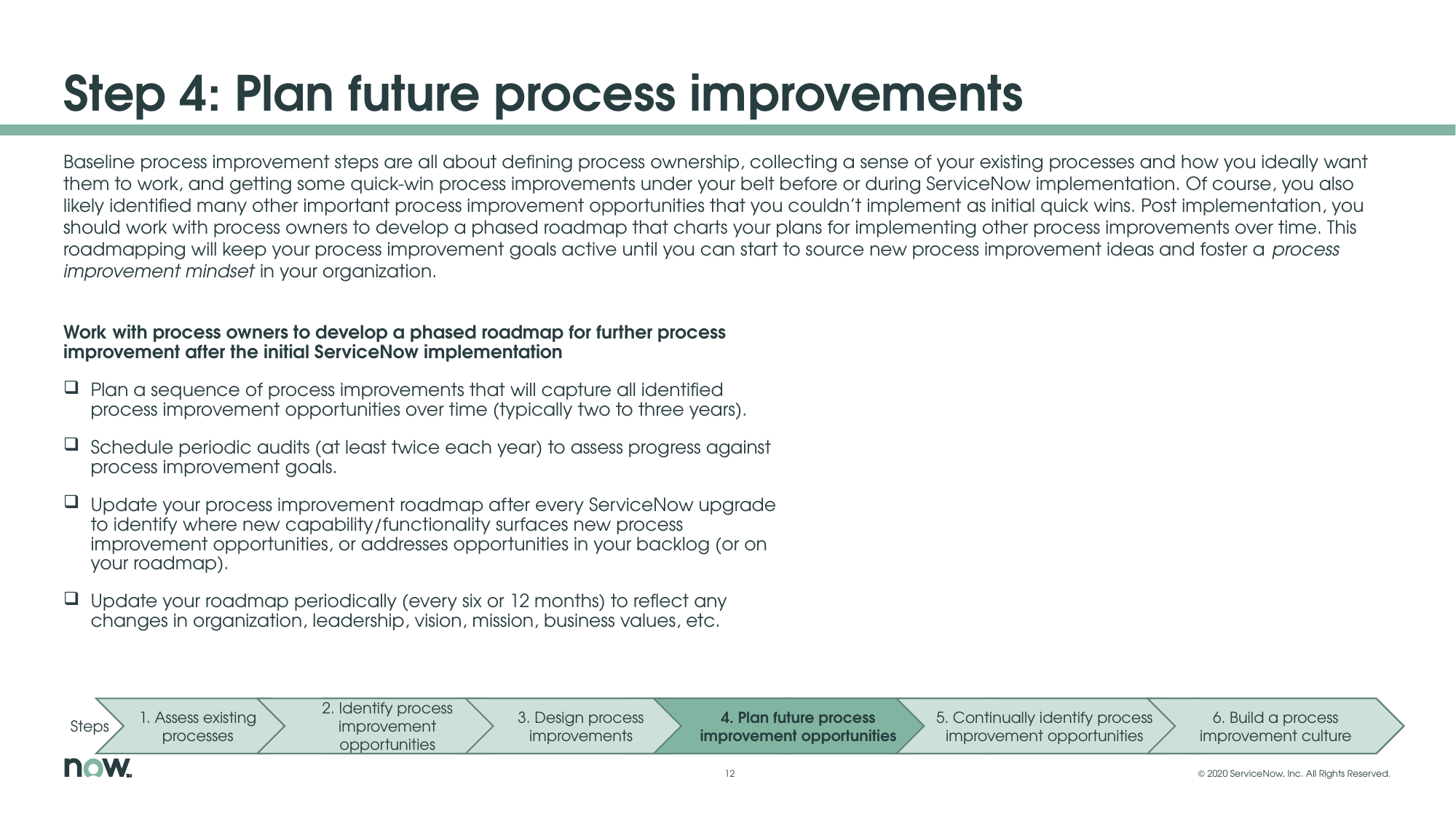

# Step 4: Plan future process improvements

Baseline process improvement steps are all about defining process ownership, collecting a sense of your existing processes and how you ideally want them to work, and getting some quick-win process improvements under your belt before or during ServiceNow implementation. Of course, you also likely identified many other important process improvement opportunities that you couldn’t implement as initial quick wins. Post implementation, you should work with process owners to develop a phased roadmap that charts your plans for implementing other process improvements over time. This roadmapping will keep your process improvement goals active until you can start to source new process improvement ideas and foster a process improvement mindset in your organization.
Work with process owners to develop a phased roadmap for further process improvement after the initial ServiceNow implementation
Plan a sequence of process improvements that will capture all identified process improvement opportunities over time (typically two to three years).
Schedule periodic audits (at least twice each year) to assess progress against process improvement goals.
Update your process improvement roadmap after every ServiceNow upgrade to identify where new capability/functionality surfaces new process improvement opportunities, or addresses opportunities in your backlog (or on your roadmap).
Update your roadmap periodically (every six or 12 months) to reflect any changes in organization, leadership, vision, mission, business values, etc.

1. Assess existing processes
2. Identify process improvement opportunities
3. Design process improvements
4. Plan future process improvement opportunities
5. Continually identify process improvement opportunities
6. Build a process improvement culture
Steps
Steps
1. Assess existing processes
2. Identify process improvement opportunities
3. Design process improvements
4. Plan future process improvement opportunities
5. Continually identify process improvement opportunities
6. Build a process improvement culture